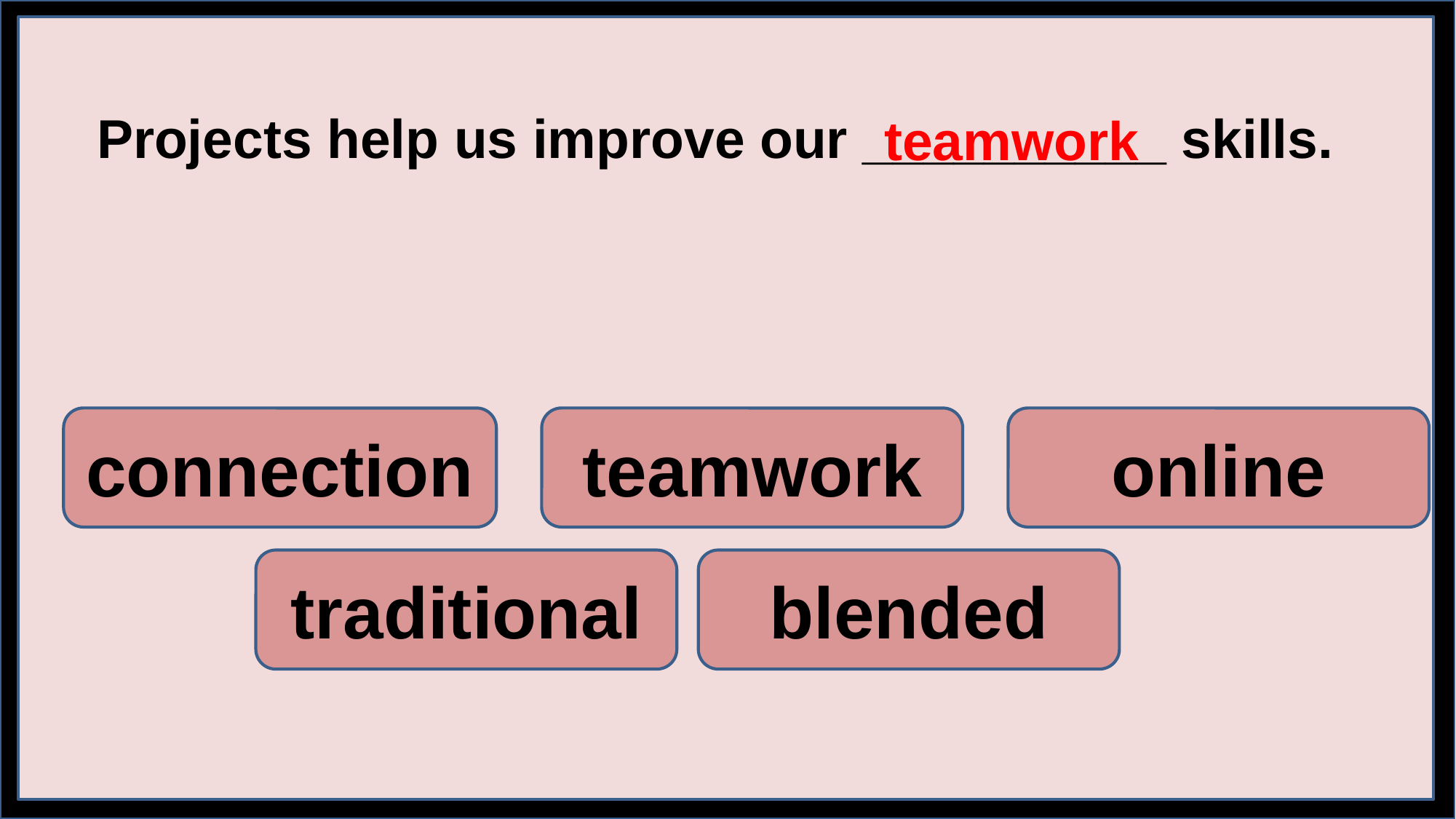

Projects help us improve our __________ skills.
teamwork
connection
teamwork
online
traditional
blended